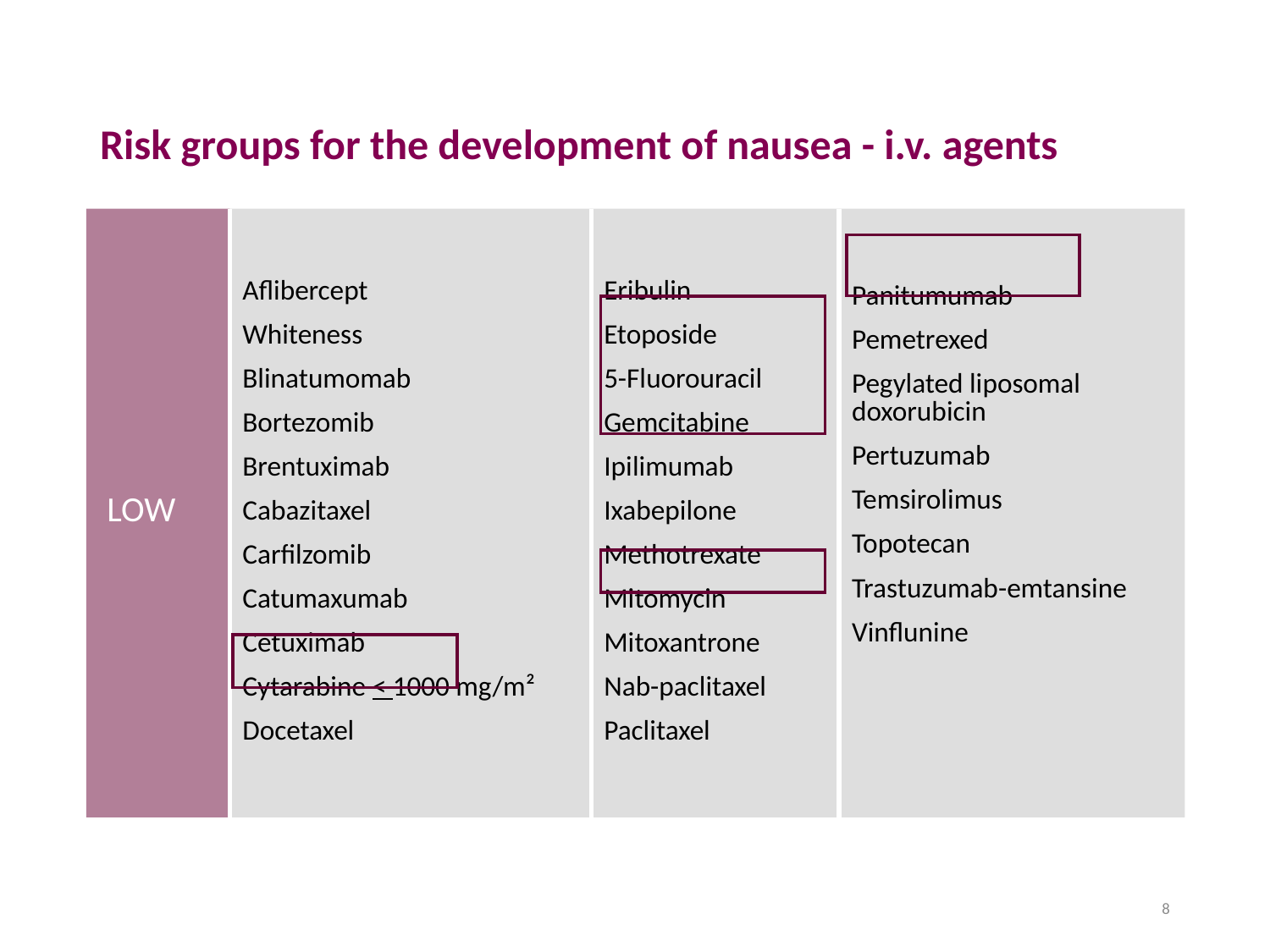

# Risk groups for the development of nausea - i.v. agents
| LOW | Aflibercept Whiteness Blinatumomab Bortezomib Brentuximab Cabazitaxel Carfilzomib Catumaxumab Cetuximab Cytarabine < 1000 mg/m² Docetaxel | Eribulin Etoposide 5-Fluorouracil Gemcitabine Ipilimumab Ixabepilone Methotrexate Mitomycin Mitoxantrone Nab-paclitaxel Paclitaxel | Panitumumab Pemetrexed Pegylated liposomal doxorubicin Pertuzumab Temsirolimus Topotecan Trastuzumab-emtansine Vinflunine |
| --- | --- | --- | --- |

8